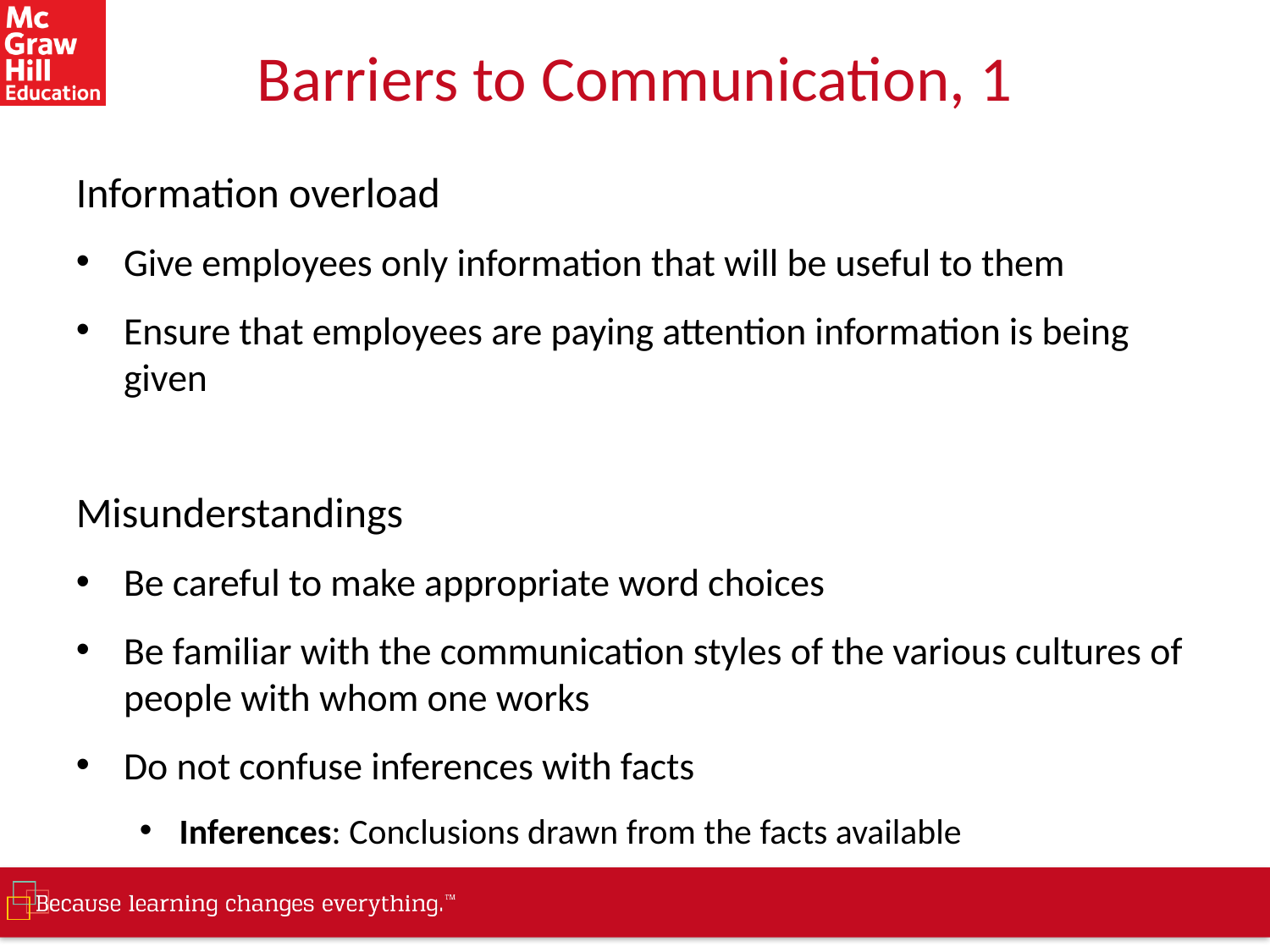

# Barriers to Communication, 1
Information overload
Give employees only information that will be useful to them
Ensure that employees are paying attention information is being given

Misunderstandings
Be careful to make appropriate word choices
Be familiar with the communication styles of the various cultures of people with whom one works
Do not confuse inferences with facts
Inferences: Conclusions drawn from the facts available